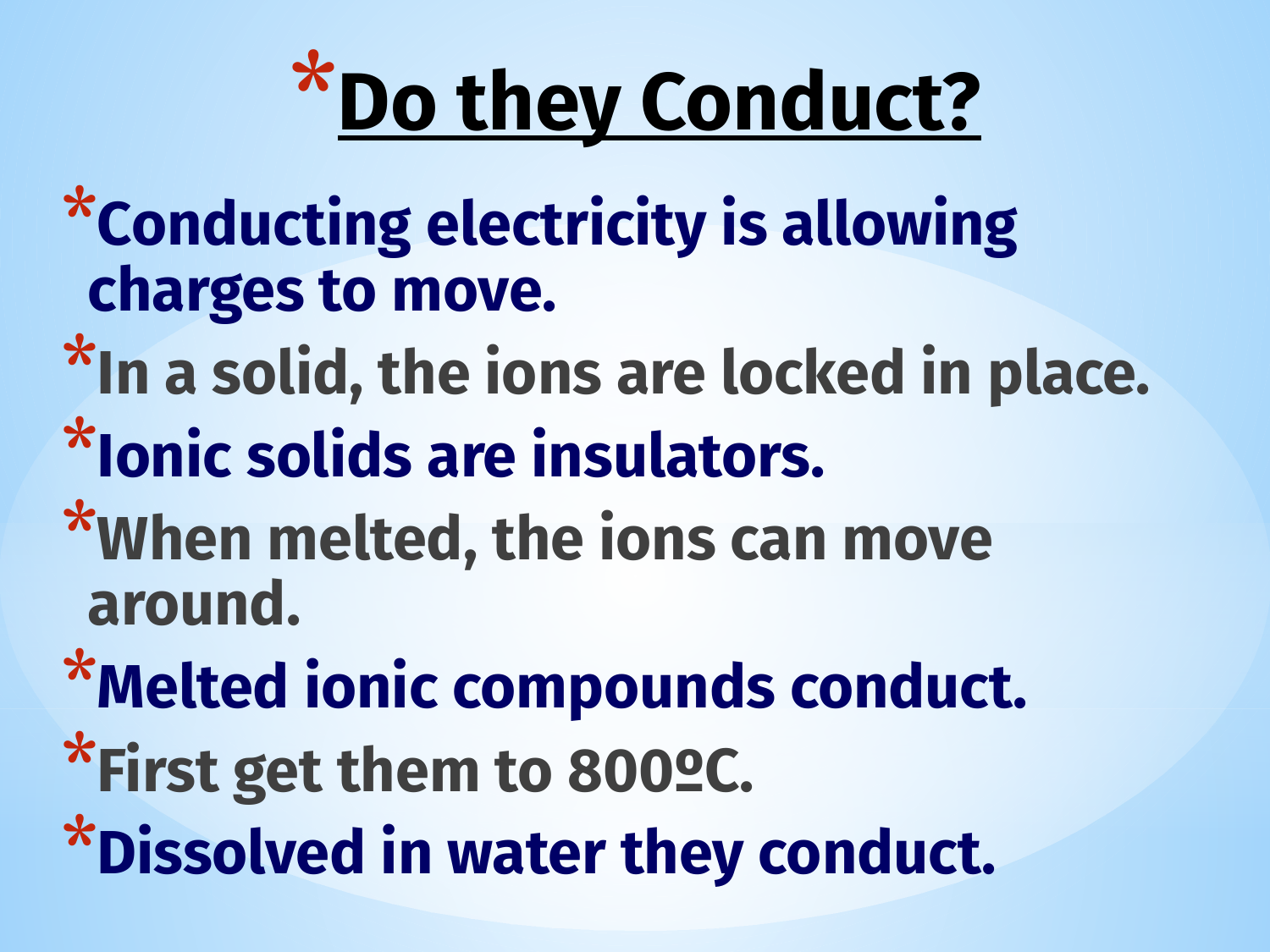

# Do they Conduct?
Conducting electricity is allowing charges to move.
In a solid, the ions are locked in place.
Ionic solids are insulators.
When melted, the ions can move around.
Melted ionic compounds conduct.
First get them to 800ºC.
Dissolved in water they conduct.